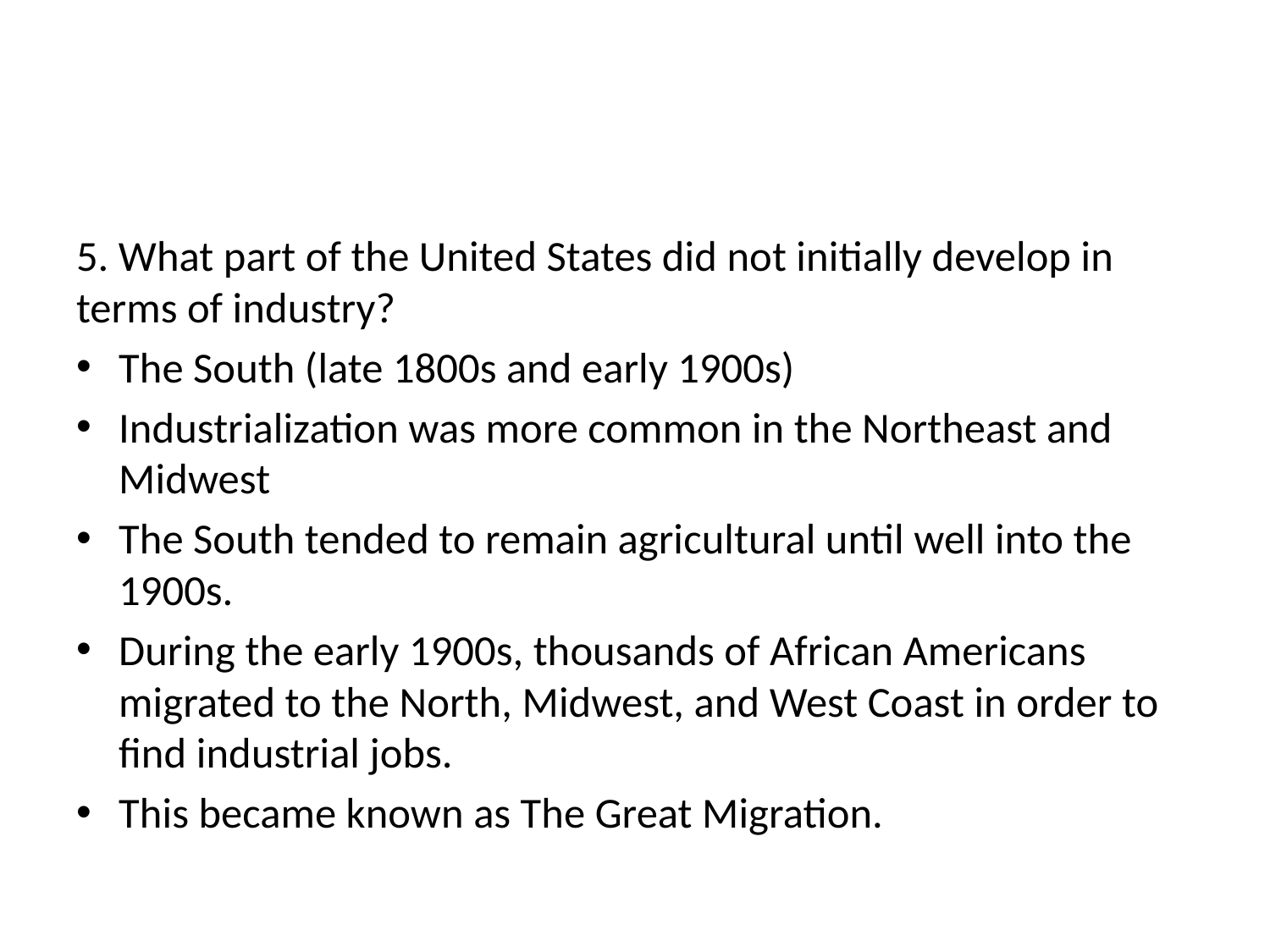

#
5. What part of the United States did not initially develop in terms of industry?
The South (late 1800s and early 1900s)
Industrialization was more common in the Northeast and Midwest
The South tended to remain agricultural until well into the 1900s.
During the early 1900s, thousands of African Americans migrated to the North, Midwest, and West Coast in order to find industrial jobs.
This became known as The Great Migration.